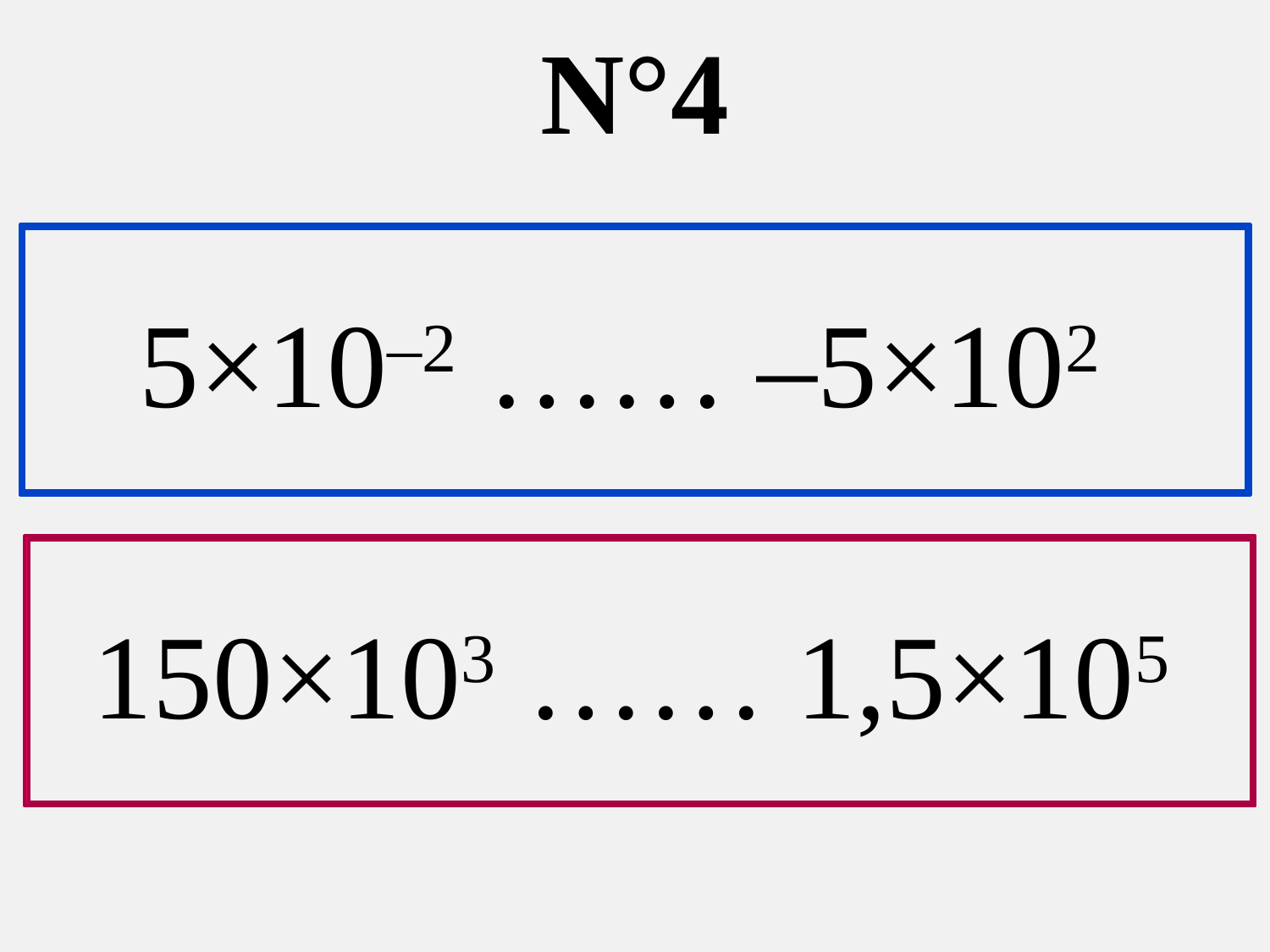

N°4

5×10–2 …… –5×102
150×103 …… 1,5×105